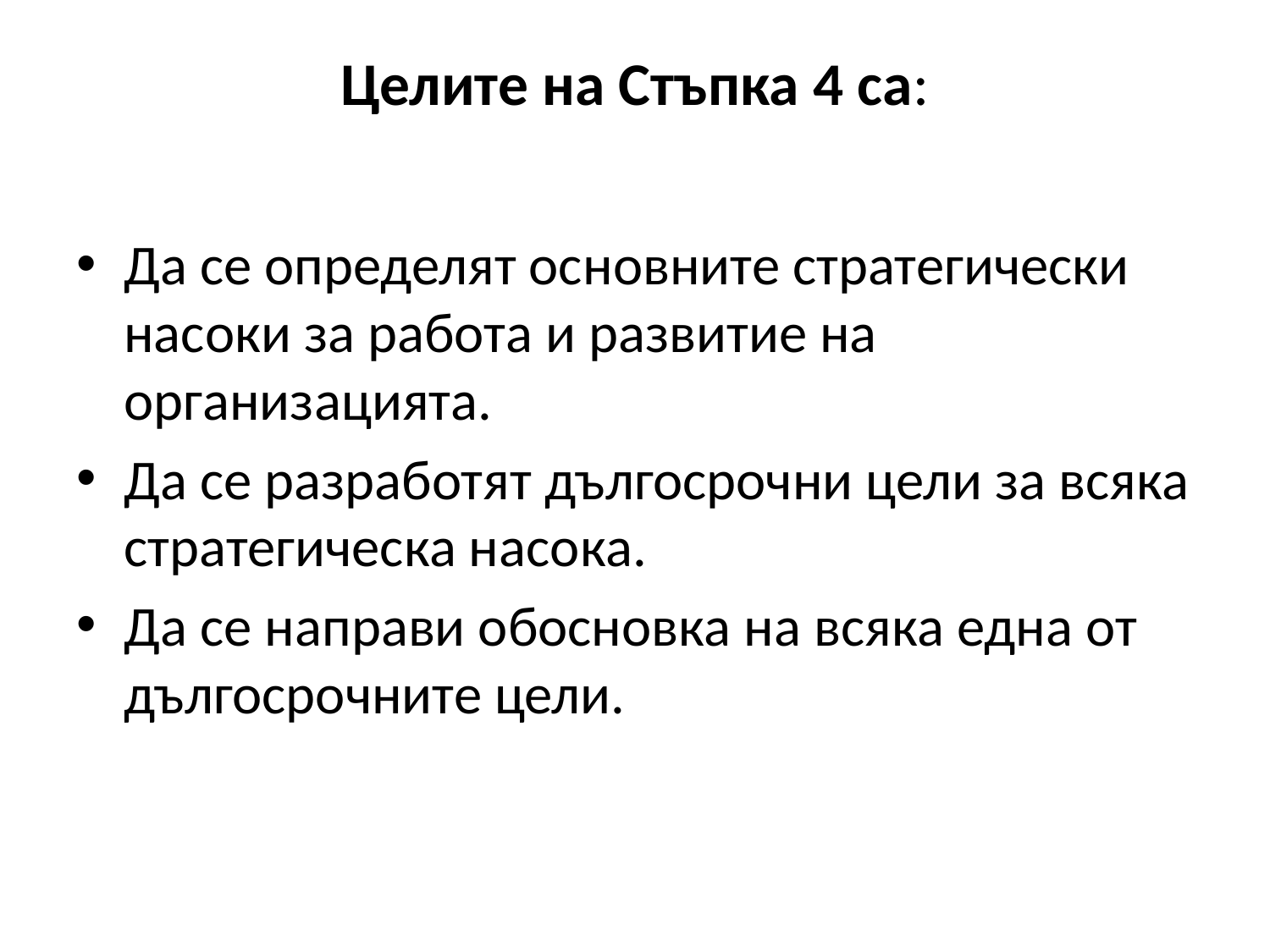

# Целите на Стъпка 4 са:
Да се определят основните стратегически насоки за работа и развитие на организацията.
Да се разработят дългосрочни цели за всяка стратегическа насока.
Да се направи обосновка на всяка една от дългосрочните цели.